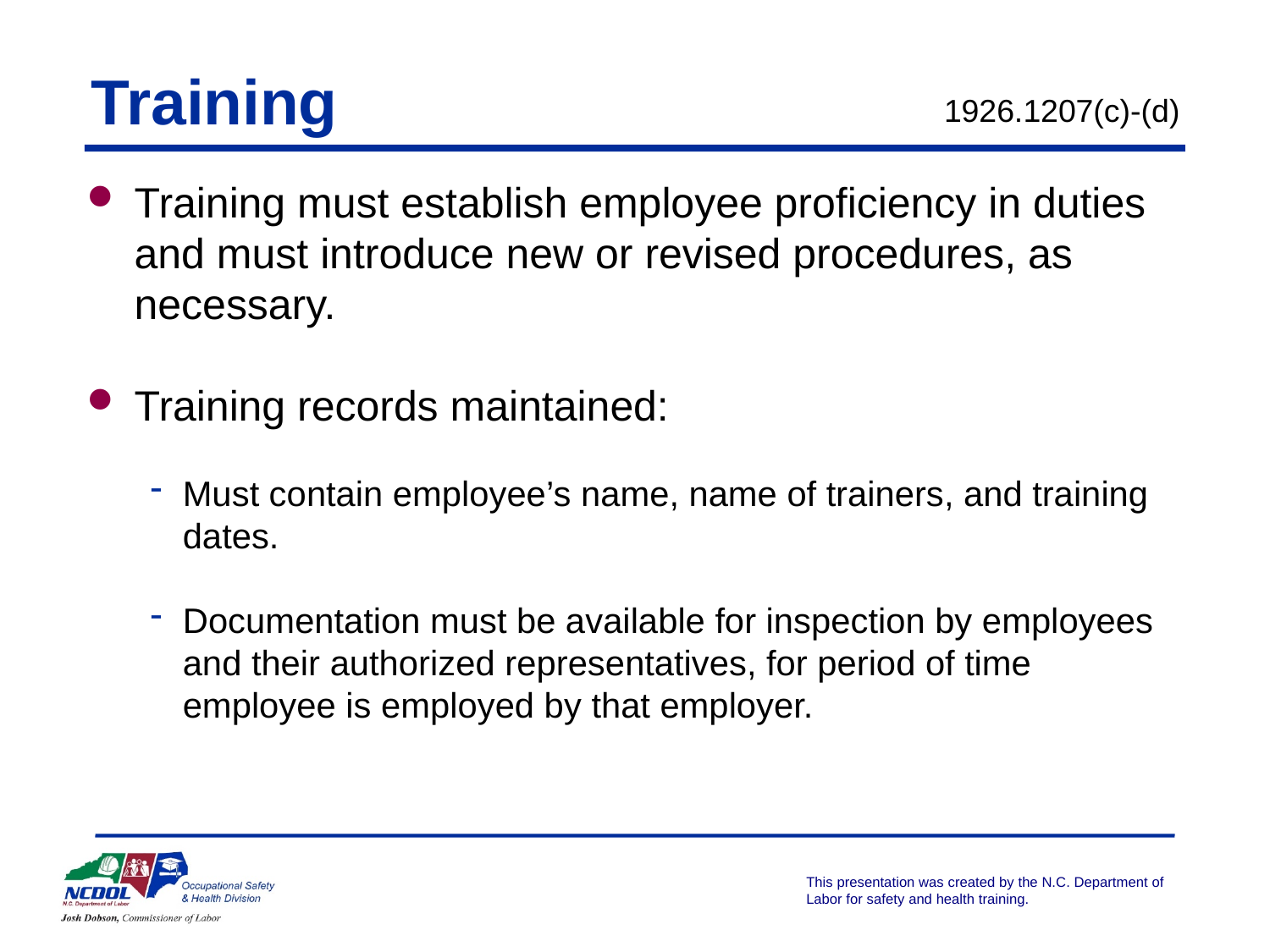

# Training
1926.1207(c)-(d)

Training must establish employee proficiency in duties and must introduce new or revised procedures, as necessary.

Training records maintained:

Must contain employee’s name, name of trainers, and training dates.

Documentation must be available for inspection by employees and their authorized representatives, for period of time employee is employed by that employer.